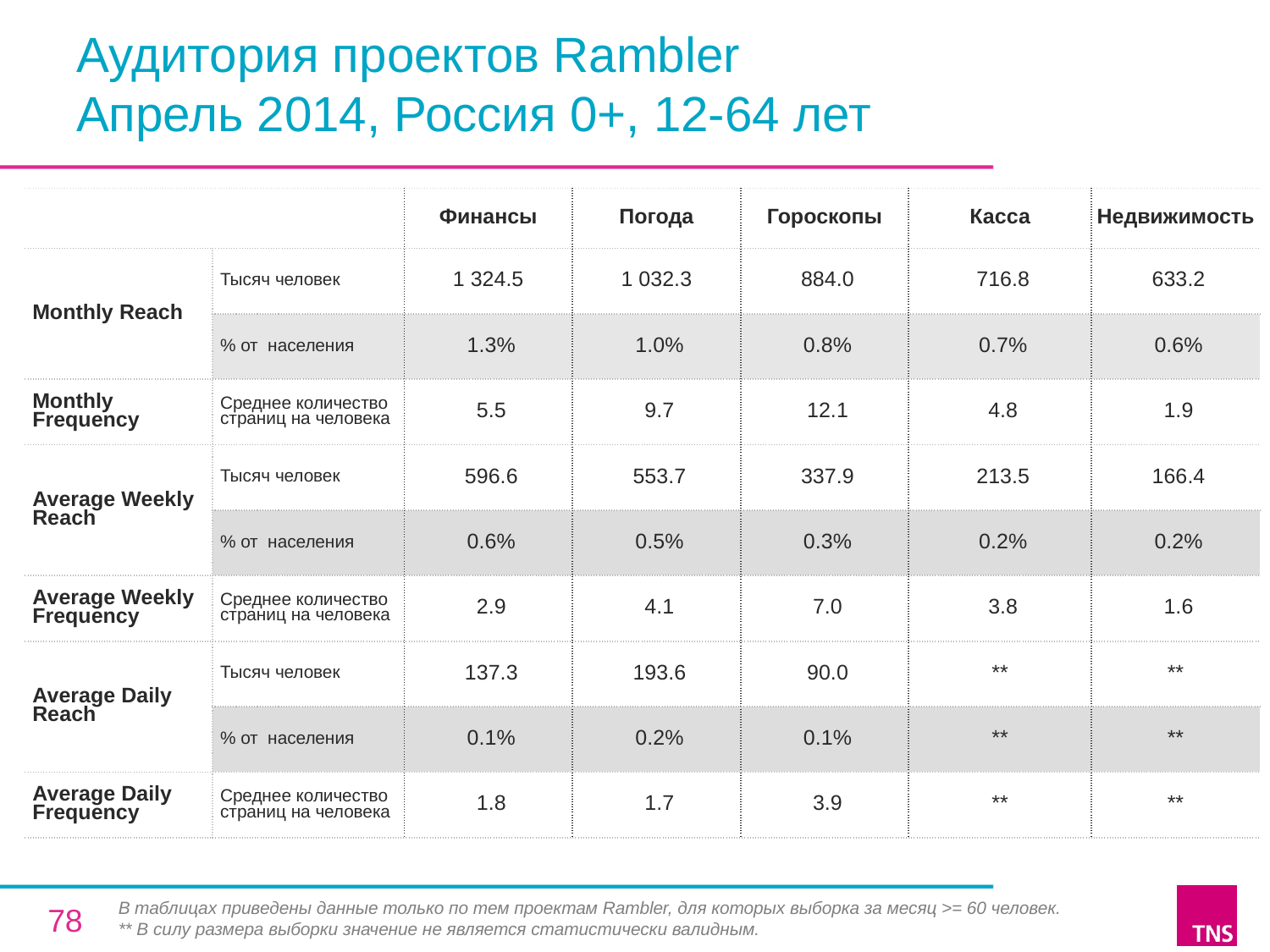

# Аудитория проектов Rambler Апрель 2014, Россия 0+, 12-64 лет
|  |  | Финансы | Погода | Гороскопы | Касса | Недвижимость |
| --- | --- | --- | --- | --- | --- | --- |
| Monthly Reach | Тысяч человек | 1 324.5 | 1 032.3 | 884.0 | 716.8 | 633.2 |
|  | % от населения | 1.3% | 1.0% | 0.8% | 0.7% | 0.6% |
| Monthly Frequency | Среднее количество страниц на человека | 5.5 | 9.7 | 12.1 | 4.8 | 1.9 |
| Average Weekly Reach | Тысяч человек | 596.6 | 553.7 | 337.9 | 213.5 | 166.4 |
|  | % от населения | 0.6% | 0.5% | 0.3% | 0.2% | 0.2% |
| Average Weekly Frequency | Среднее количество страниц на человека | 2.9 | 4.1 | 7.0 | 3.8 | 1.6 |
| Average Daily Reach | Тысяч человек | 137.3 | 193.6 | 90.0 | \*\* | \*\* |
|  | % от населения | 0.1% | 0.2% | 0.1% | \*\* | \*\* |
| Average Daily Frequency | Среднее количество страниц на человека | 1.8 | 1.7 | 3.9 | \*\* | \*\* |
В таблицах приведены данные только по тем проектам Rambler, для которых выборка за месяц >= 60 человек.
** В силу размера выборки значение не является статистически валидным.
78